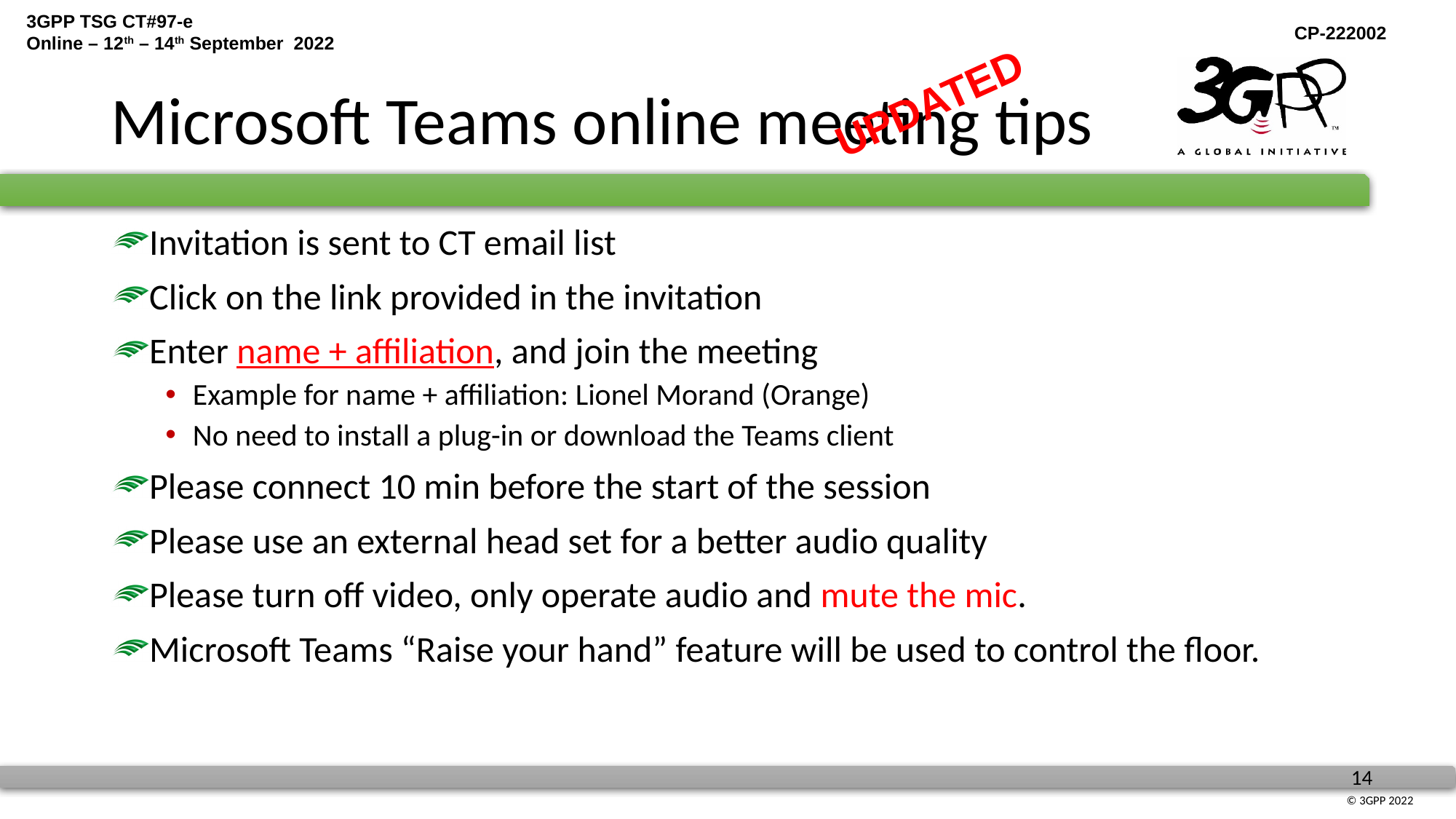

# Microsoft Teams online meeting tips
UPDATED
Invitation is sent to CT email list
Click on the link provided in the invitation
Enter name + affiliation, and join the meeting
Example for name + affiliation: Lionel Morand (Orange)
No need to install a plug-in or download the Teams client
Please connect 10 min before the start of the session
Please use an external head set for a better audio quality
Please turn off video, only operate audio and mute the mic.
Microsoft Teams “Raise your hand” feature will be used to control the floor.